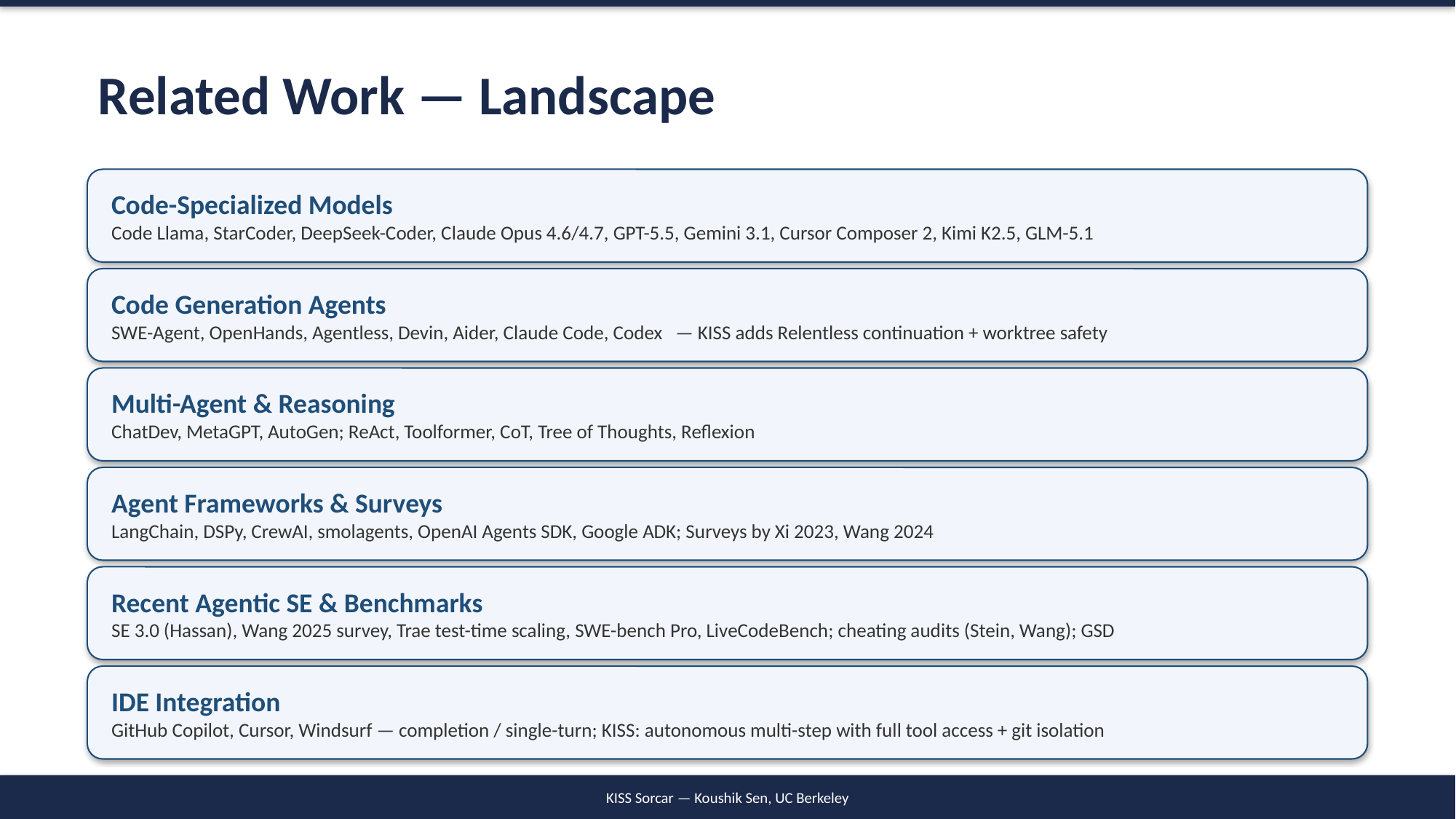

Related Work — Landscape
Code-Specialized Models
Code Llama, StarCoder, DeepSeek-Coder, Claude Opus 4.6/4.7, GPT-5.5, Gemini 3.1, Cursor Composer 2, Kimi K2.5, GLM-5.1
Code Generation Agents
SWE-Agent, OpenHands, Agentless, Devin, Aider, Claude Code, Codex   — KISS adds Relentless continuation + worktree safety
Multi-Agent & Reasoning
ChatDev, MetaGPT, AutoGen; ReAct, Toolformer, CoT, Tree of Thoughts, Reflexion
Agent Frameworks & Surveys
LangChain, DSPy, CrewAI, smolagents, OpenAI Agents SDK, Google ADK; Surveys by Xi 2023, Wang 2024
Recent Agentic SE & Benchmarks
SE 3.0 (Hassan), Wang 2025 survey, Trae test-time scaling, SWE-bench Pro, LiveCodeBench; cheating audits (Stein, Wang); GSD
IDE Integration
GitHub Copilot, Cursor, Windsurf — completion / single-turn; KISS: autonomous multi-step with full tool access + git isolation
KISS Sorcar — Koushik Sen, UC Berkeley